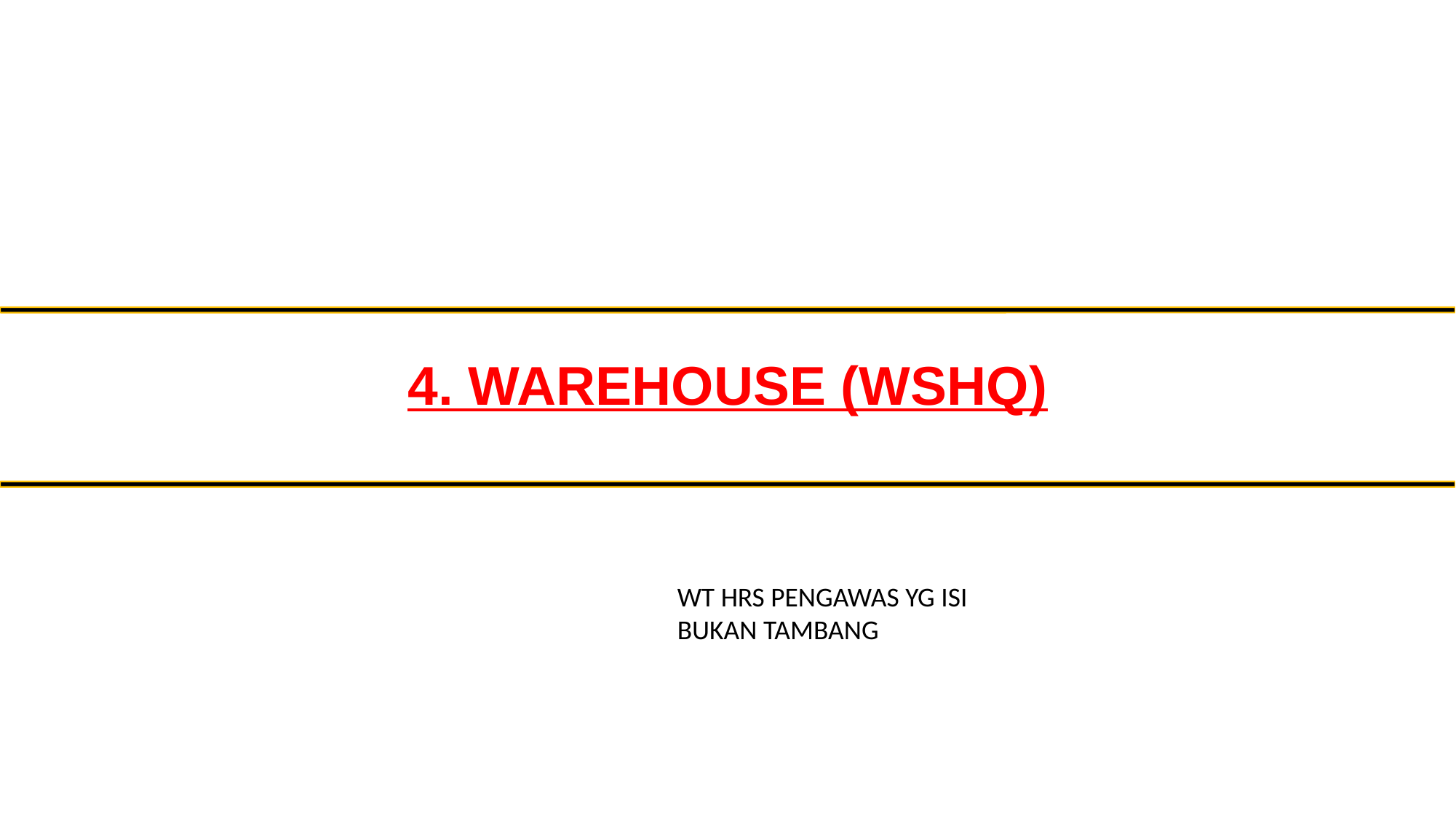

4. WAREHOUSE (WSHQ)

WT HRS PENGAWAS YG ISI   BUKAN TAMBANG